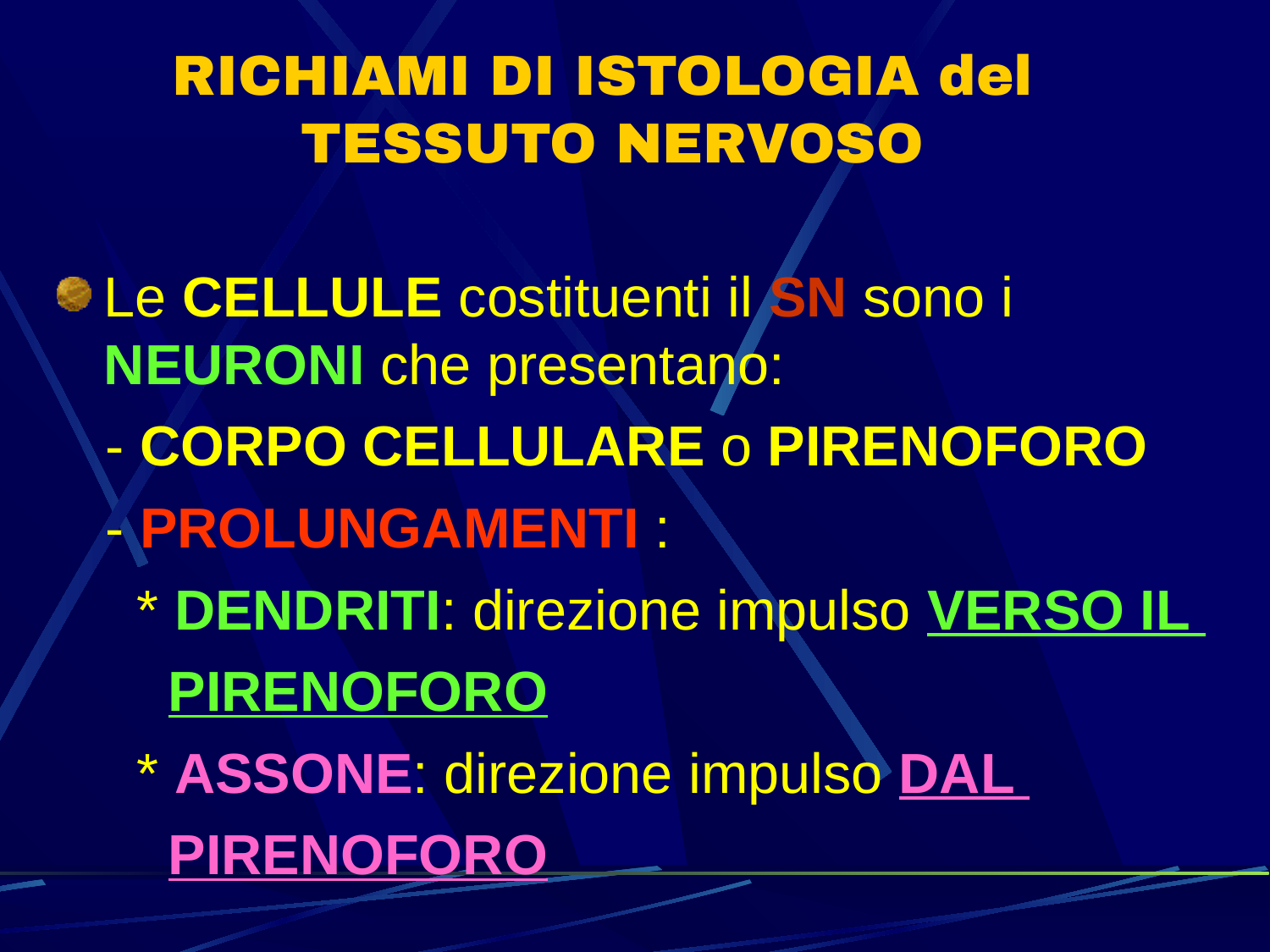

RICHIAMI DI ISTOLOGIA del
TESSUTO NERVOSO
Le CELLULE costituenti il SN sono i NEURONI che presentano:
   - CORPO CELLULARE o PIRENOFORO
   - PROLUNGAMENTI :
     * DENDRITI: direzione impulso VERSO IL
       PIRENOFORO
     * ASSONE: direzione impulso DAL
       PIRENOFORO